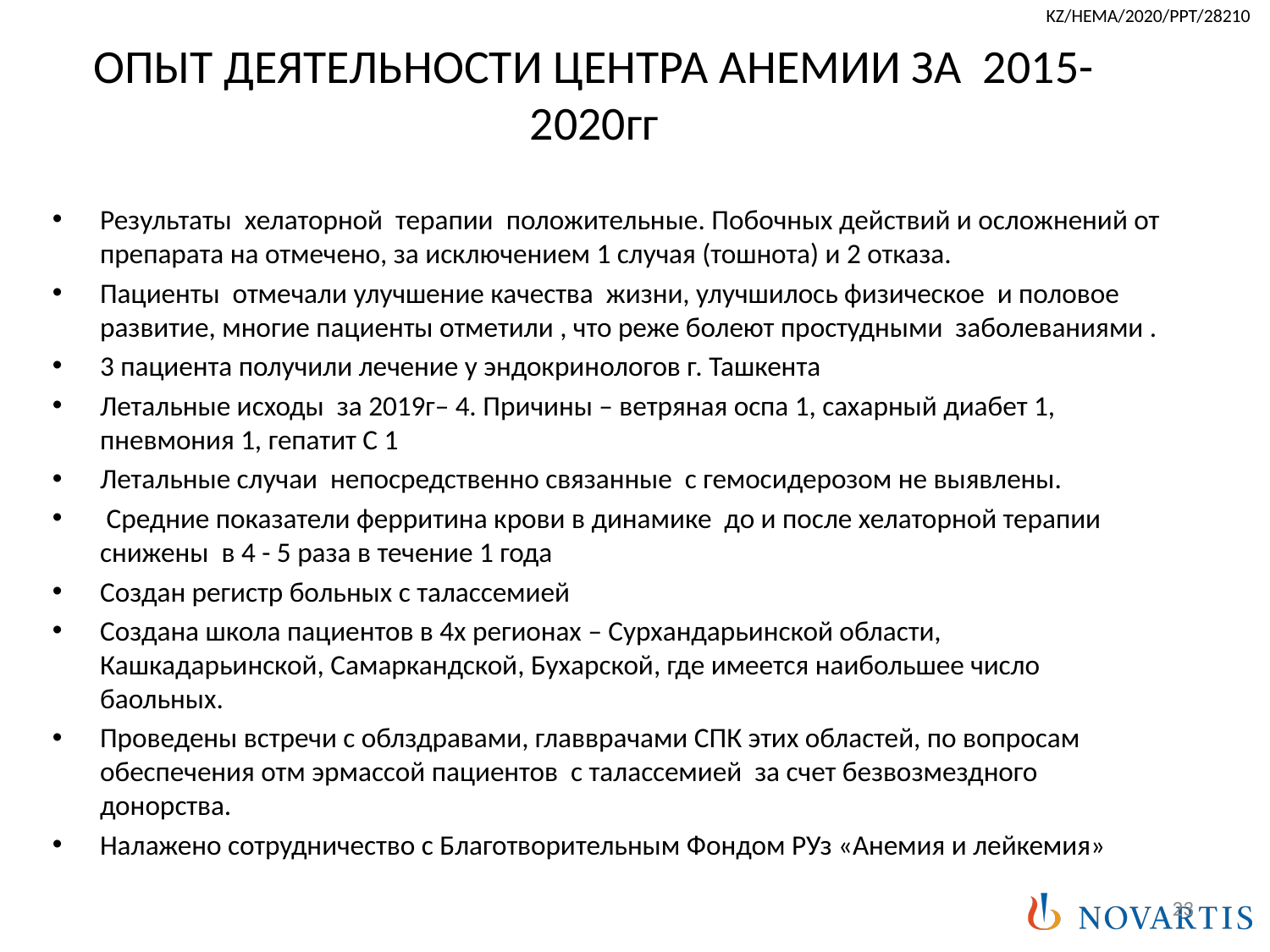

# ОПЫТ ДЕЯТЕЛЬНОСТИ ЦЕНТРА АНЕМИИ ЗА  2015-2020гг
Результаты  хелаторной  терапии  положительные. Побочных действий и осложнений от препарата на отмечено, за исключением 1 случая (тошнота) и 2 отказа.
Пациенты  отмечали улучшение качества  жизни, улучшилось физическое  и половое развитие, многие пациенты отметили , что реже болеют простудными  заболеваниями .
3 пациента получили лечение у эндокринологов г. Ташкента
Летальные исходы  за 2019г– 4. Причины – ветряная оспа 1, сахарный диабет 1, пневмония 1, гепатит С 1
Летальные случаи  непосредственно связанные  с гемосидерозом не выявлены.
 Средние показатели ферритина крови в динамике  до и после хелаторной терапии снижены  в 4 - 5 раза в течение 1 года
Создан регистр больных с талассемией
Создана школа пациентов в 4х регионах – Сурхандарьинской области, Кашкадарьинской, Самаркандской, Бухарской, где имеется наибольшее число баольных.
Проведены встречи с облздравами, главврачами СПК этих областей, по вопросам обеспечения отм эрмассой пациентов  с талассемией  за счет безвозмездного донорства.
Налажено сотрудничество с Благотворительным Фондом РУз «Анемия и лейкемия»

23